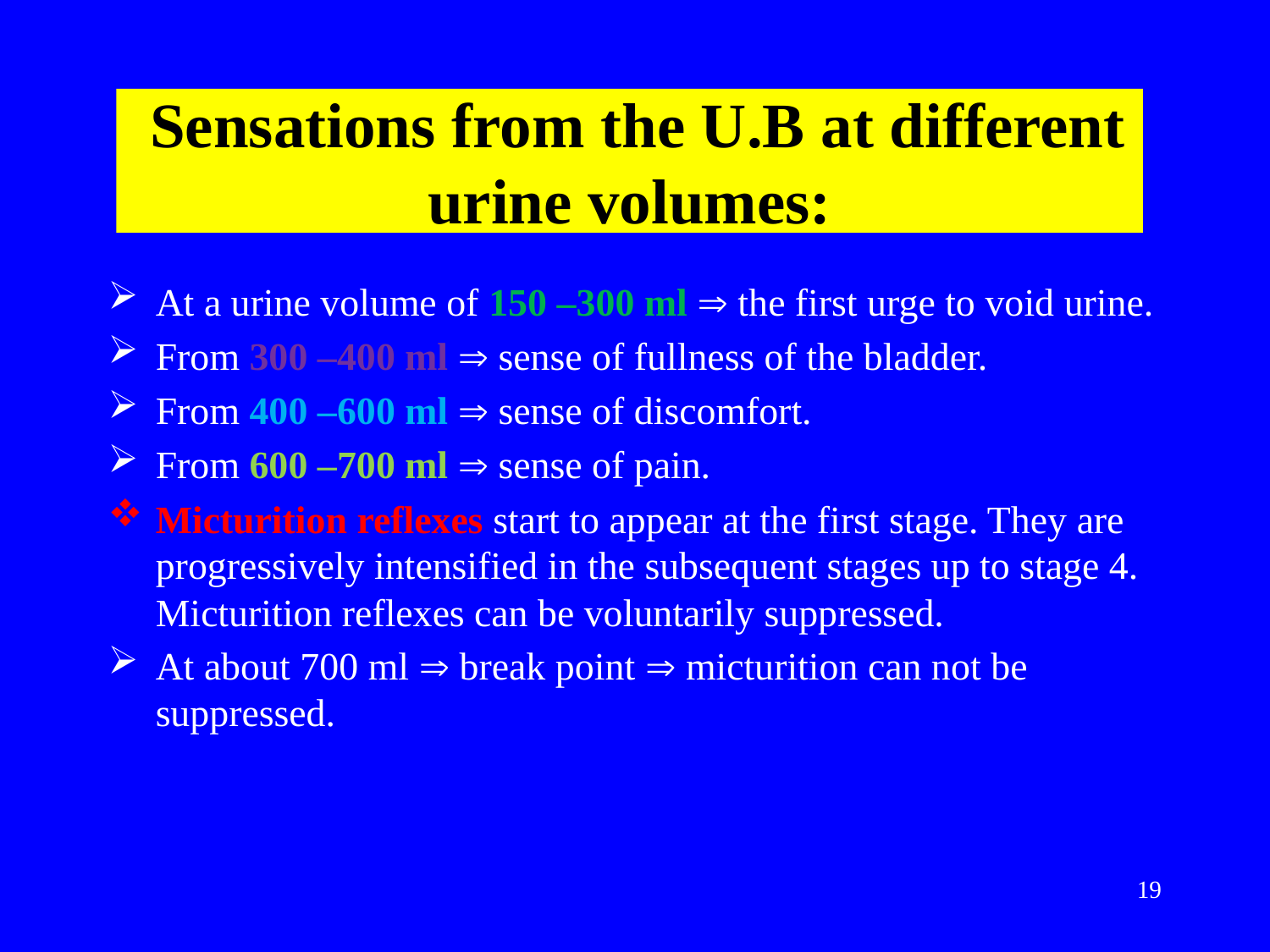

# Sensations from the U.B at different urine volumes:
At a urine volume of 150 –300 ml ⇒ the first urge to void urine.
From 300 –400 ml ⇒ sense of fullness of the bladder.
From 400 –600 ml ⇒ sense of discomfort.
From 600 –700 ml ⇒ sense of pain.
Micturition reflexes start to appear at the first stage. They are progressively intensified in the subsequent stages up to stage 4. Micturition reflexes can be voluntarily suppressed.
At about 700 ml ⇒ break point ⇒ micturition can not be suppressed.
19